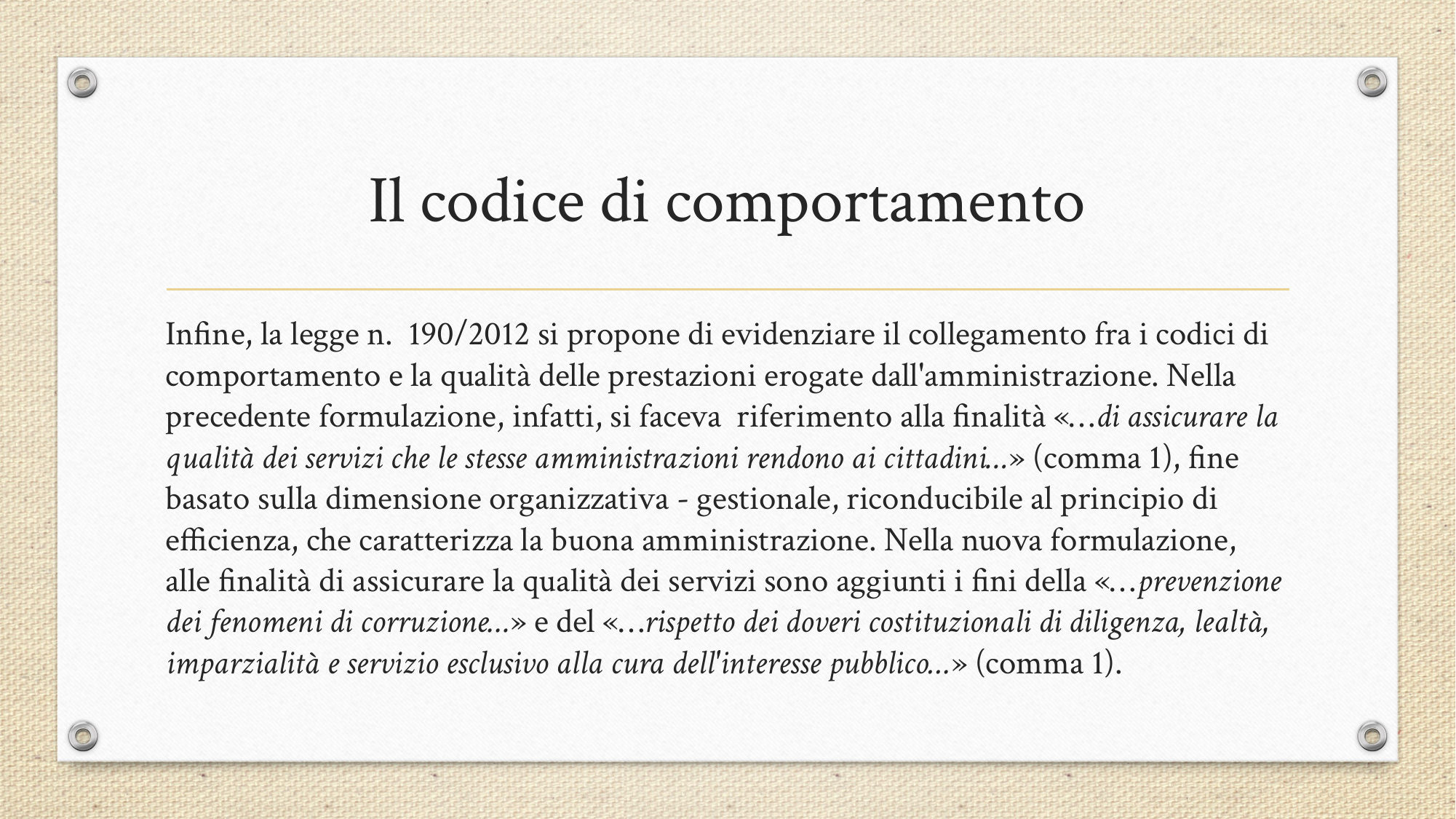

# Il codice di comportamento
Infine, la legge n.  190/2012 si propone di evidenziare il collegamento fra i codici di comportamento e la qualità delle prestazioni erogate dall'amministrazione. Nella precedente formulazione, infatti, si faceva  riferimento alla finalità «…di assicurare la qualità dei servizi che le stesse amministrazioni rendono ai cittadini…» (comma 1), fine basato sulla dimensione organizzativa - gestionale, riconducibile al principio di efficienza, che caratterizza la buona amministrazione. Nella nuova formulazione, alle finalità di assicurare la qualità dei servizi sono aggiunti i fini della «…prevenzione dei fenomeni di corruzione…» e del «…rispetto dei doveri costituzionali di diligenza, lealtà, imparzialità e servizio esclusivo alla cura dell'interesse pubblico…» (comma 1).